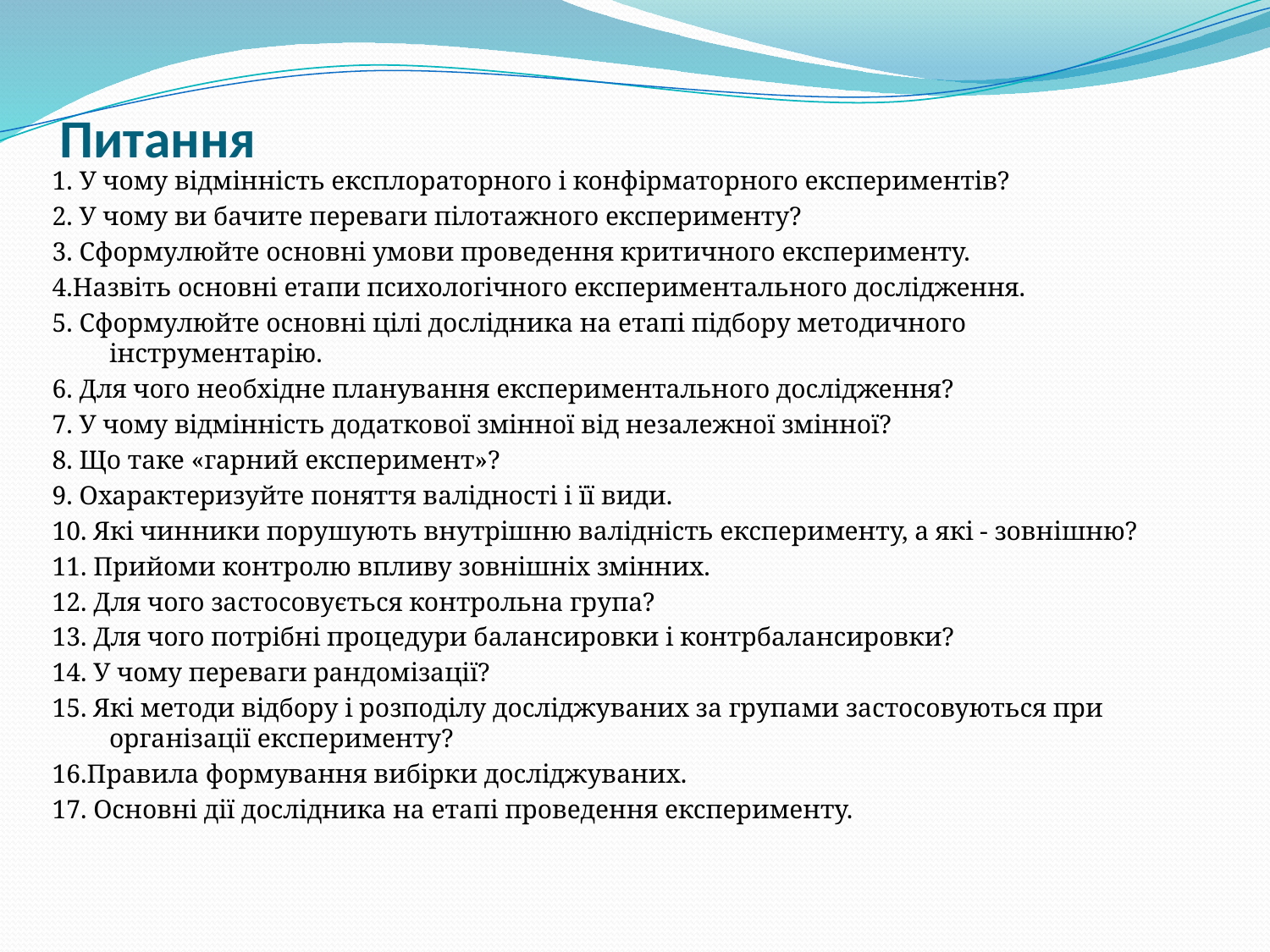

# Питання
1. У чому відмінність експлораторного і конфірматорного експериментів?
2. У чому ви бачите переваги пілотажного експерименту?
3. Сформулюйте основні умови проведення критичного експерименту.
4.Назвіть основні етапи психологічного експериментального дослідження.
5. Сформулюйте основні цілі дослідника на етапі підбору методичного інструментарію.
6. Для чого необхідне планування експериментального дослідження?
7. У чому відмінність додаткової змінної від незалежної змінної?
8. Що таке «гарний експеримент»?
9. Охарактеризуйте поняття валідності і її види.
10. Які чинники порушують внутрішню валідність експерименту, а які - зовнішню?
11. Прийоми контролю впливу зовнішніх змінних.
12. Для чого застосовується контрольна група?
13. Для чого потрібні процедури балансировки і контрбалансировки?
14. У чому переваги рандомізації?
15. Які методи відбору і розподілу досліджуваних за групами застосовуються при організації експерименту?
16.Правила формування вибірки досліджуваних.
17. Основні дії дослідника на етапі проведення експерименту.